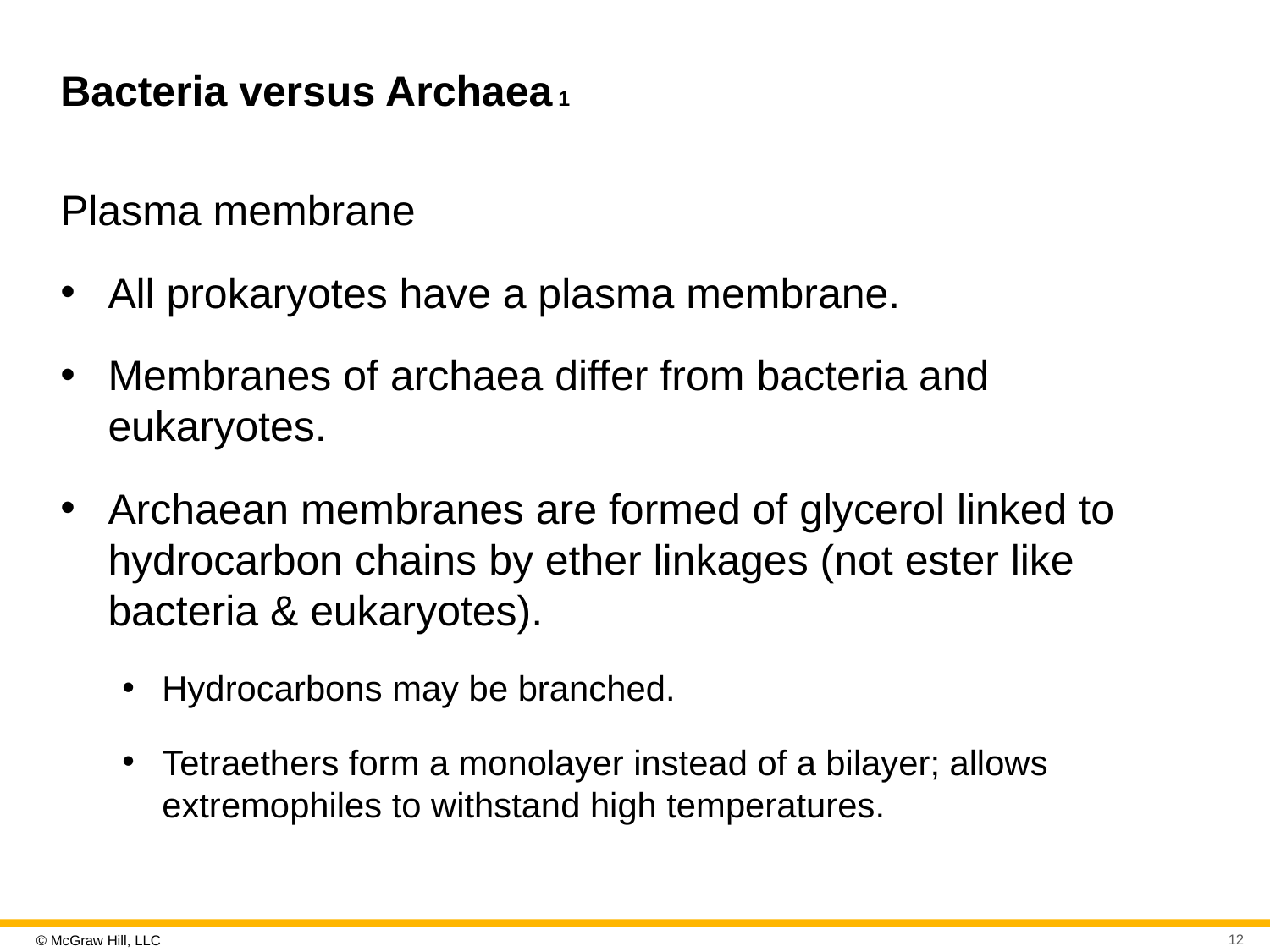

# Bacteria versus Archaea 1
Plasma membrane
All prokaryotes have a plasma membrane.
Membranes of archaea differ from bacteria and eukaryotes.
Archaean membranes are formed of glycerol linked to hydrocarbon chains by ether linkages (not ester like bacteria & eukaryotes).
Hydrocarbons may be branched.
Tetraethers form a monolayer instead of a bilayer; allows extremophiles to withstand high temperatures.
12